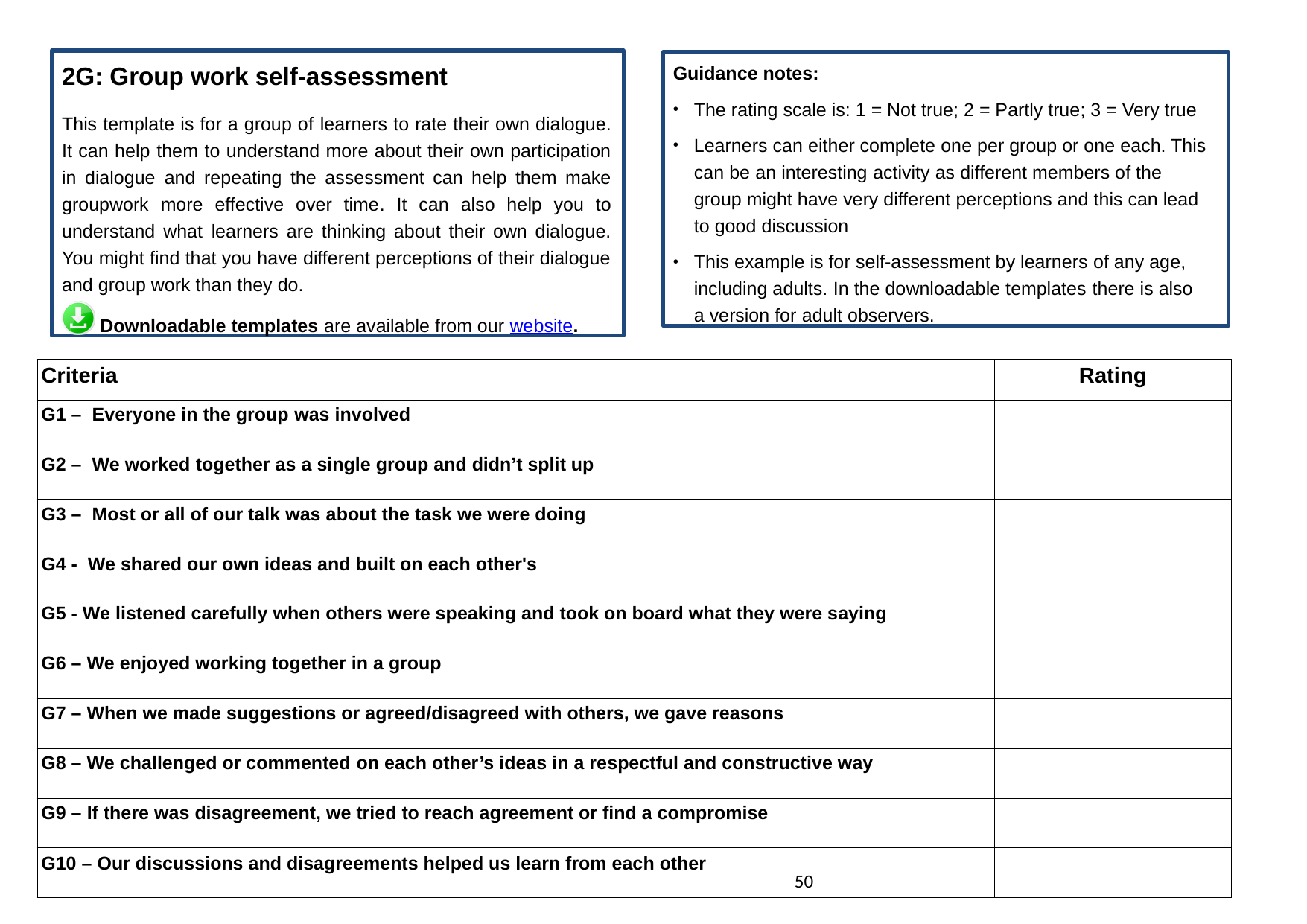

2G: Group work self-assessment

This template is for a group of learners to rate their own dialogue. It can help them to understand more about their own participation in dialogue and repeating the assessment can help them make groupwork more effective over time. It can also help you to understand what learners are thinking about their own dialogue. You might find that you have different perceptions of their dialogue and group work than they do.

Downloadable templates are available from our website.
Guidance notes:
The rating scale is: 1 = Not true; 2 = Partly true; 3 = Very true
Learners can either complete one per group or one each. This can be an interesting activity as different members of the group might have very different perceptions and this can lead to good discussion
This example is for self-assessment by learners of any age, including adults. In the downloadable templates there is also a version for adult observers.

| Criteria | Rating |
| --- | --- |
| G1 – Everyone in the group was involved |  |
| G2 – We worked together as a single group and didn’t split up |  |
| G3 – Most or all of our talk was about the task we were doing |  |
| G4 - We shared our own ideas and built on each other's |  |
| G5 - We listened carefully when others were speaking and took on board what they were saying |  |
| G6 – We enjoyed working together in a group |  |
| G7 – When we made suggestions or agreed/disagreed with others, we gave reasons |  |
| G8 – We challenged or commented on each other’s ideas in a respectful and constructive way |  |
| G9 – If there was disagreement, we tried to reach agreement or find a compromise |  |
| G10 – Our discussions and disagreements helped us learn from each other |  |
50